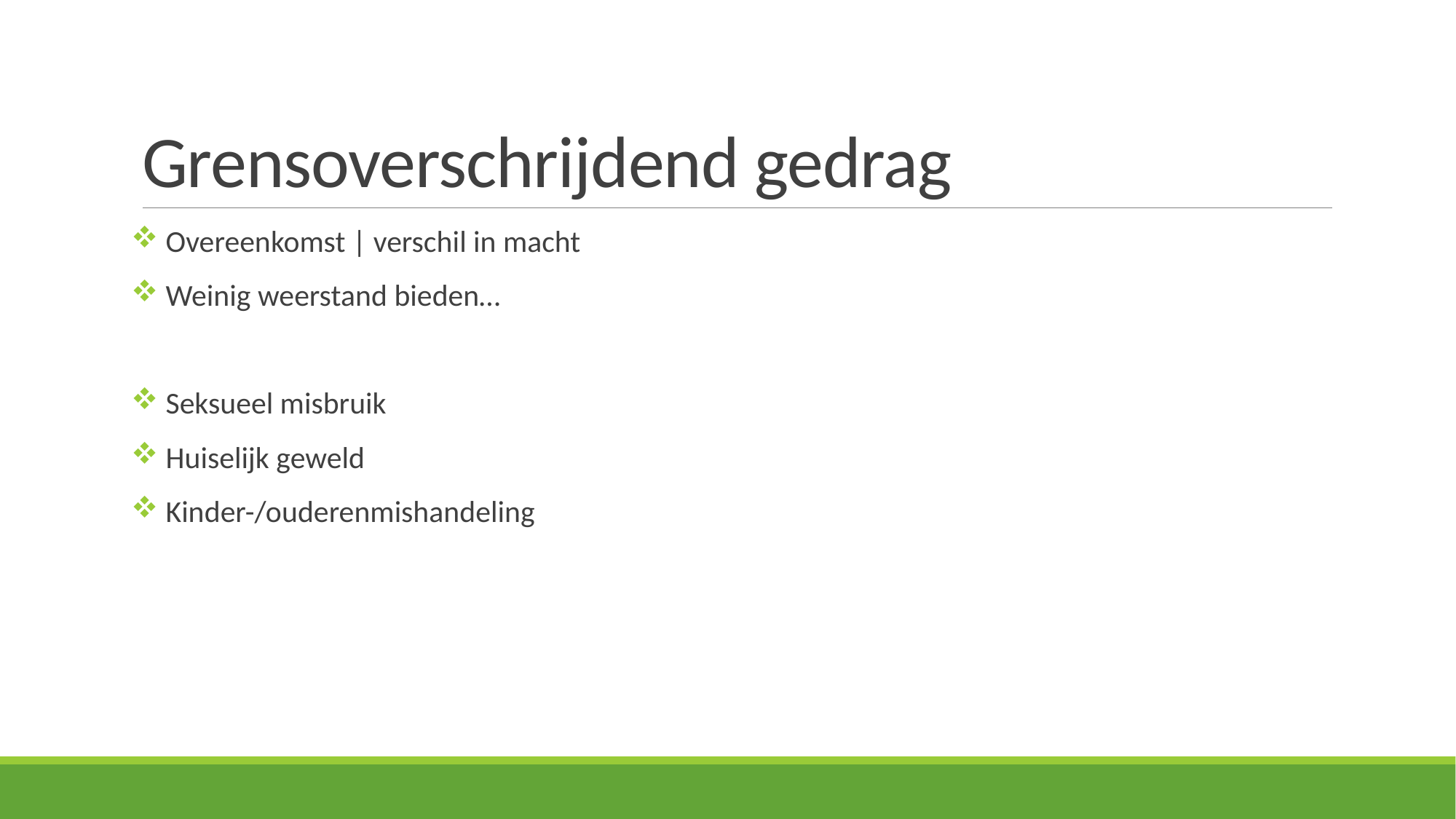

# Grensoverschrijdend gedrag
 Overeenkomst | verschil in macht
 Weinig weerstand bieden…

 Seksueel misbruik
 Huiselijk geweld
 Kinder-/ouderenmishandeling